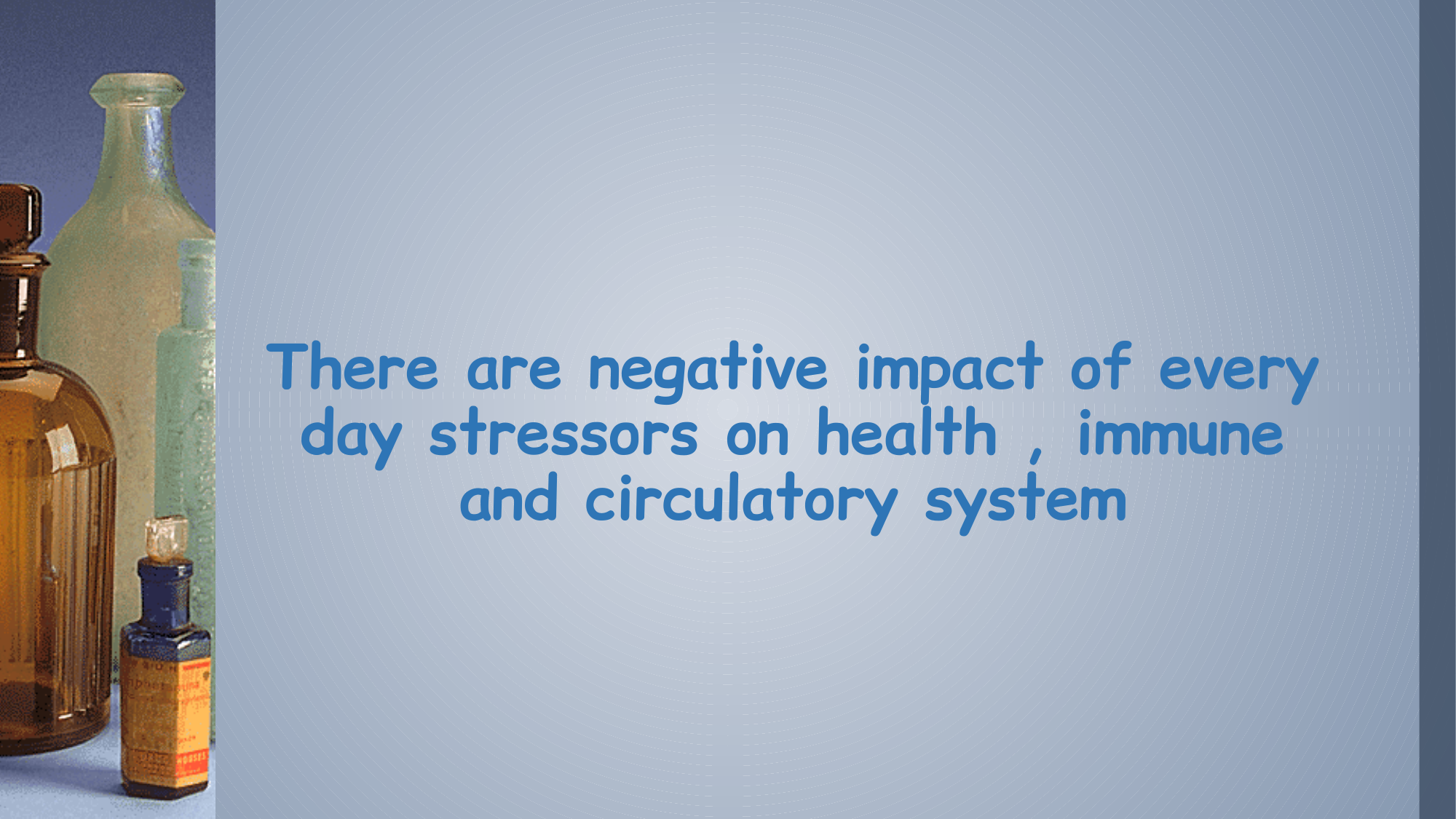

#

There are negative impact of every day stressors on health , immune and circulatory system